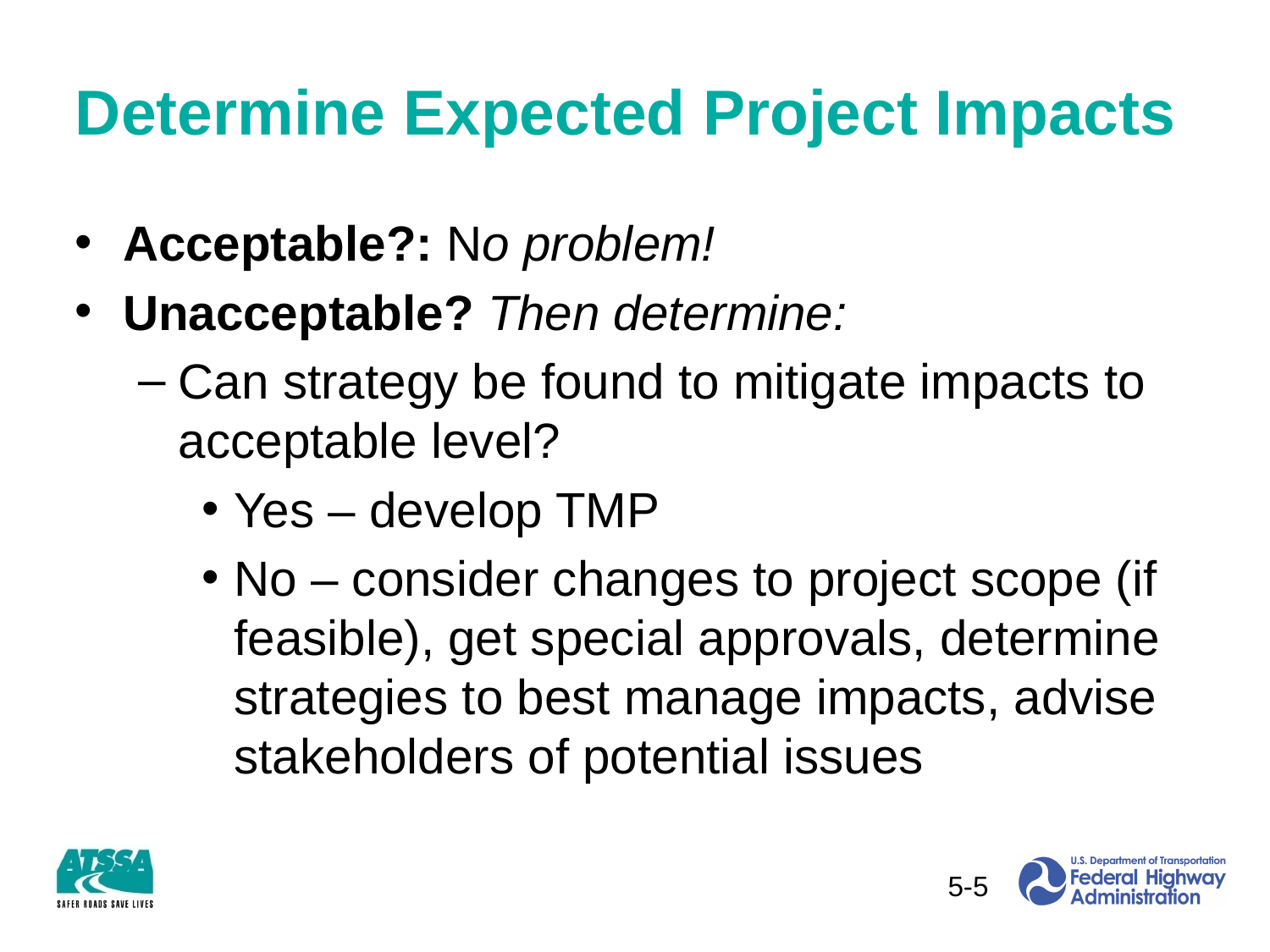

# Determine Expected Project Impacts
Acceptable?: No problem!
Unacceptable? Then determine:
Can strategy be found to mitigate impacts to acceptable level?
Yes – develop TMP
No – consider changes to project scope (if feasible), get special approvals, determine strategies to best manage impacts, advise stakeholders of potential issues